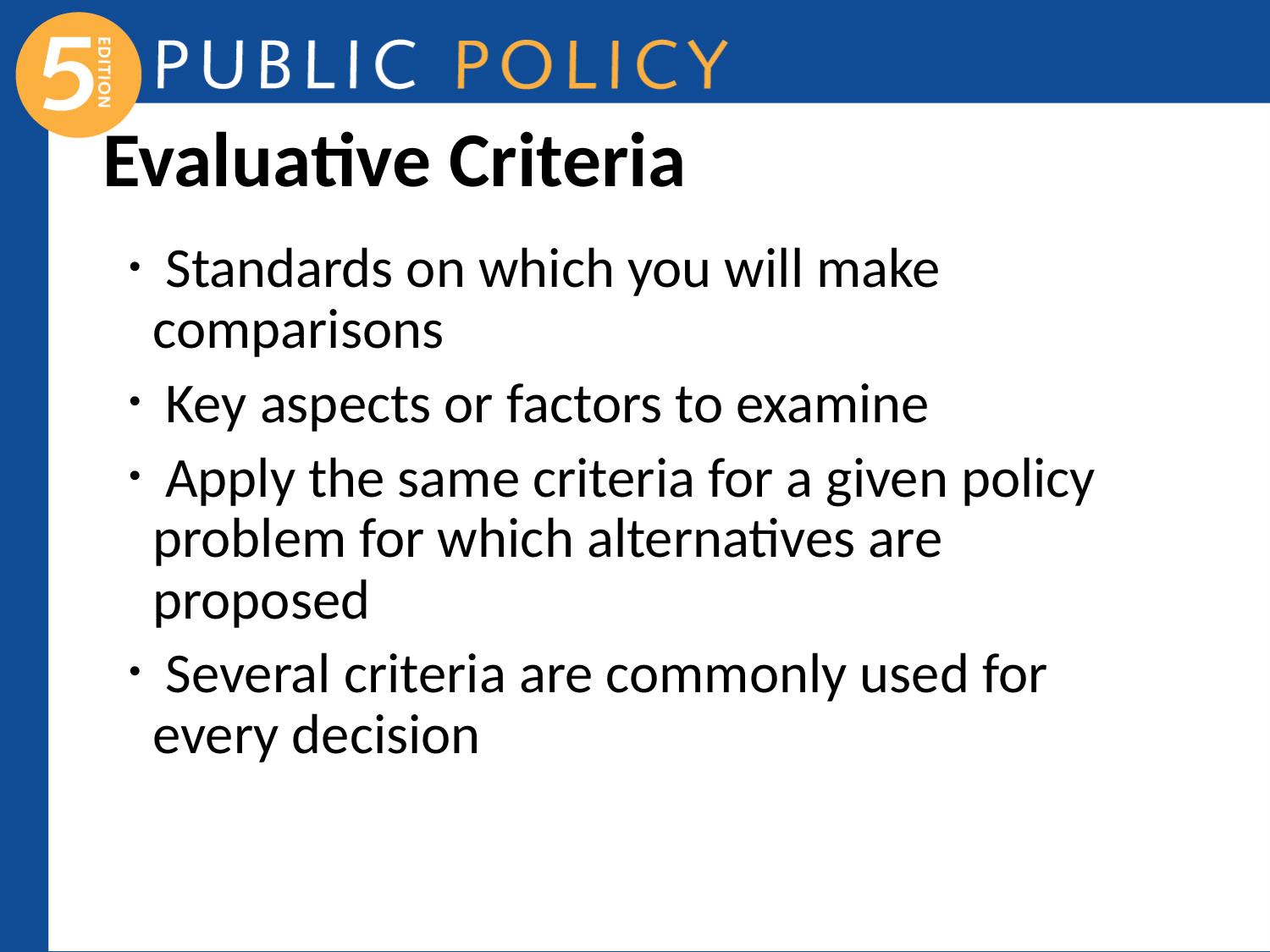

# Evaluative Criteria
 Standards on which you will make comparisons
 Key aspects or factors to examine
 Apply the same criteria for a given policy problem for which alternatives are proposed
 Several criteria are commonly used for every decision